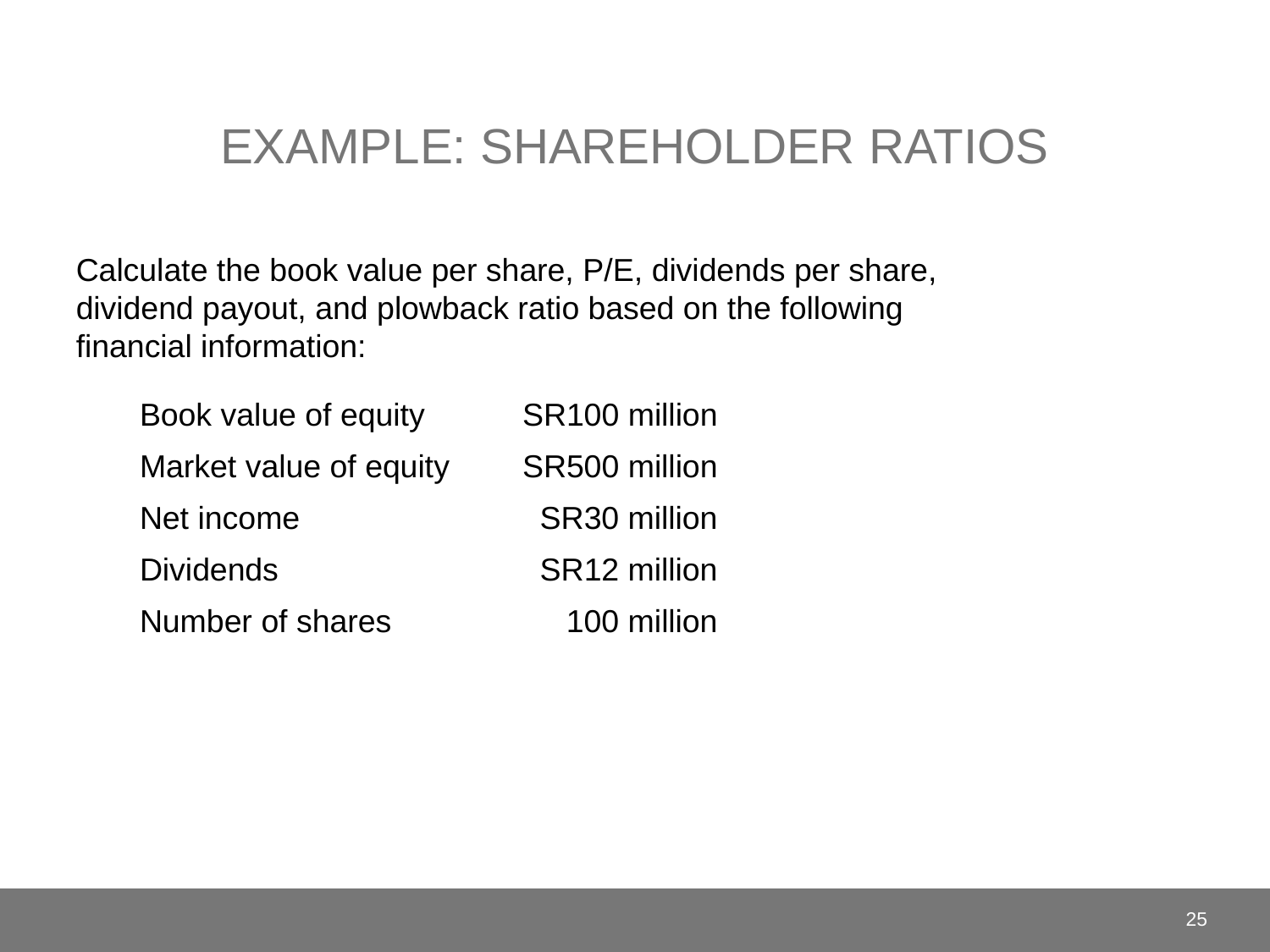

# Example: Shareholder ratios
Calculate the book value per share, P/E, dividends per share, dividend payout, and plowback ratio based on the following financial information:
| Book value of equity | SR100 million |
| --- | --- |
| Market value of equity | SR500 million |
| Net income | SR30 million |
| Dividends | SR12 million |
| Number of shares | 100 million |
25